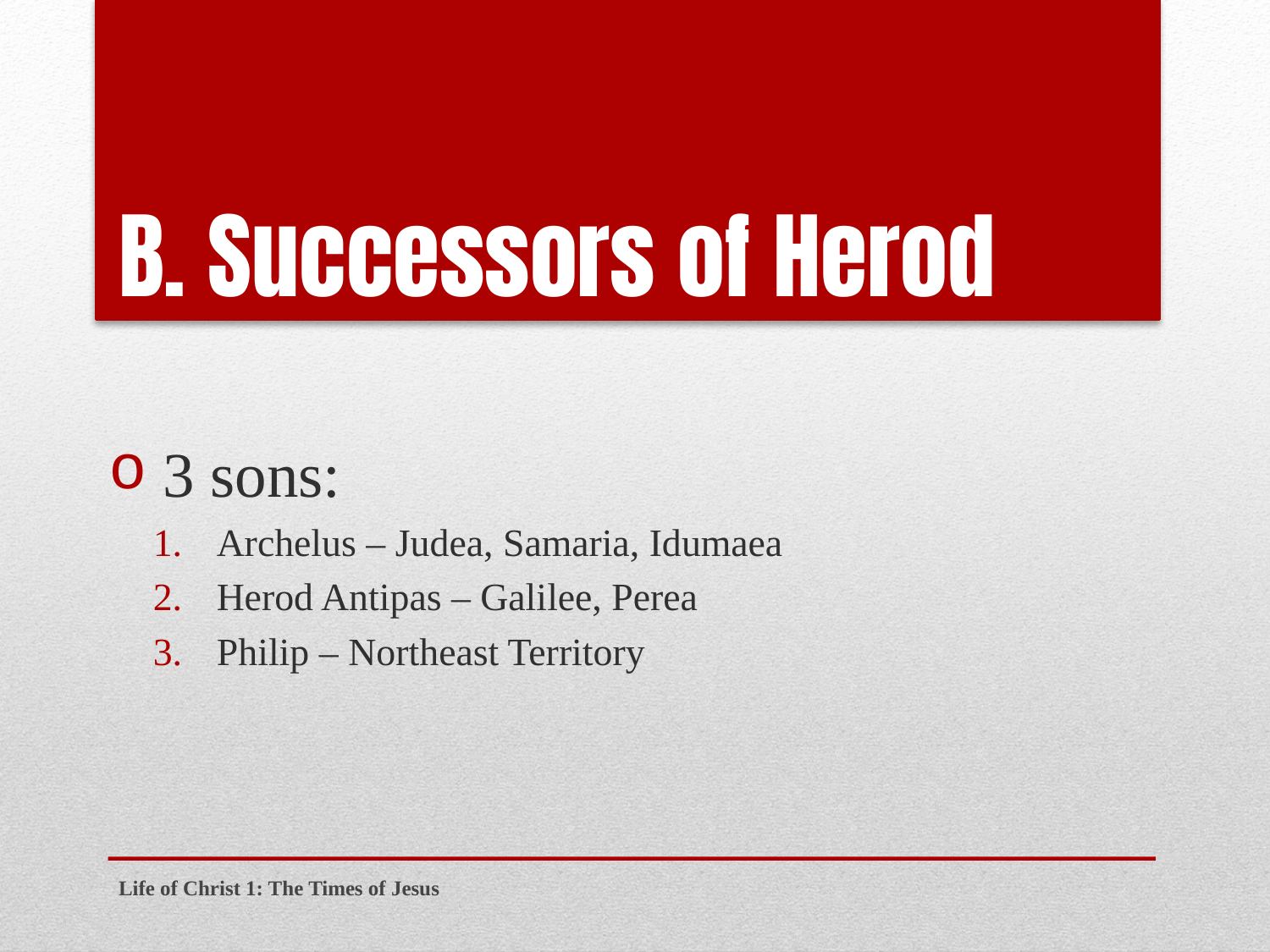

# B. Successors of Herod
 3 sons:
Archelus – Judea, Samaria, Idumaea
Herod Antipas – Galilee, Perea
Philip – Northeast Territory
Life of Christ 1: The Times of Jesus